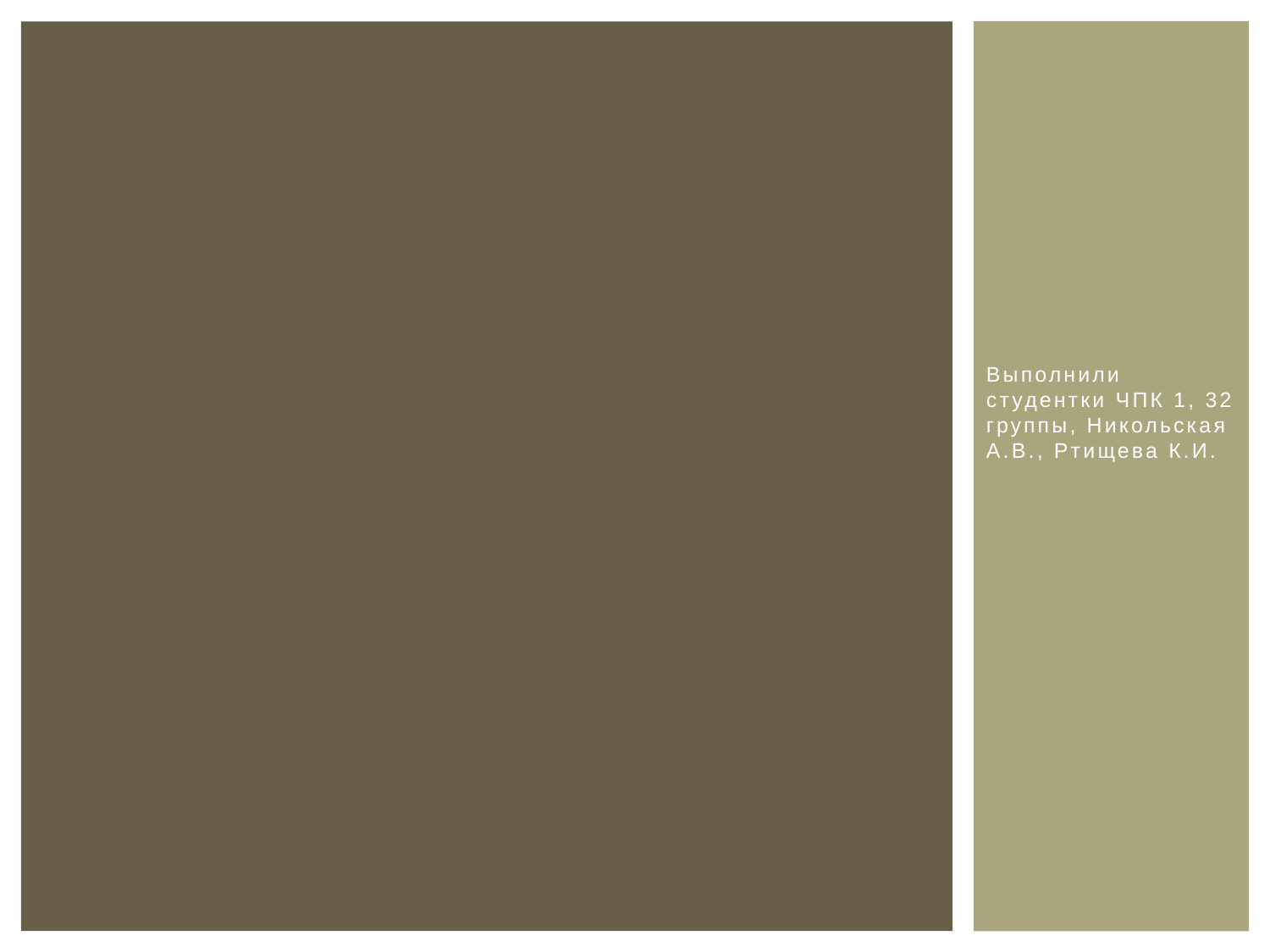

#
Выполнили студентки ЧПК 1, 32 группы, Никольская А.В., Ртищева К.И.